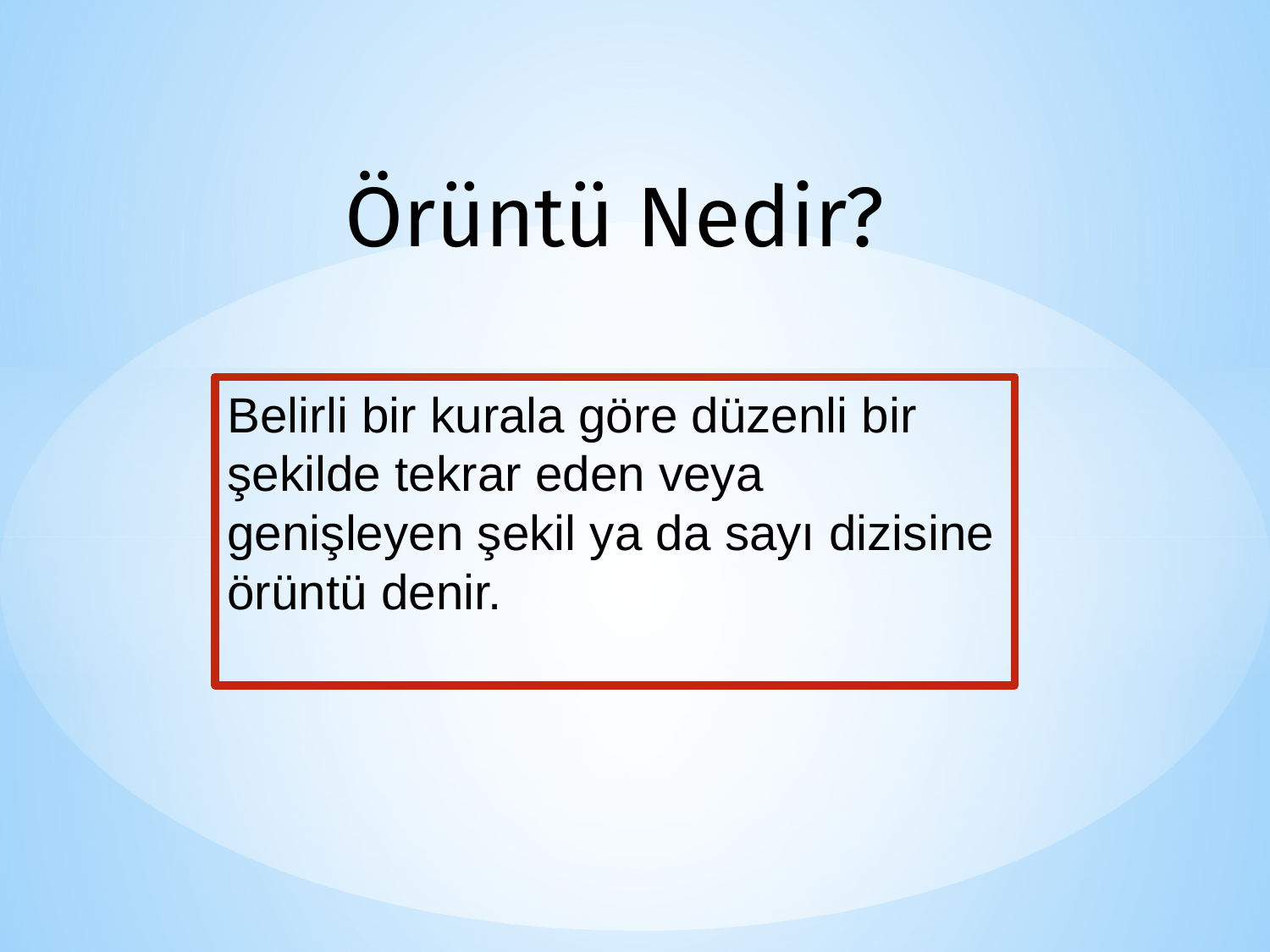

Örüntü Nedir?
Belirli bir kurala göre düzenli bir şekilde tekrar eden veya genişleyen şekil ya da sayı dizisine örüntü denir.